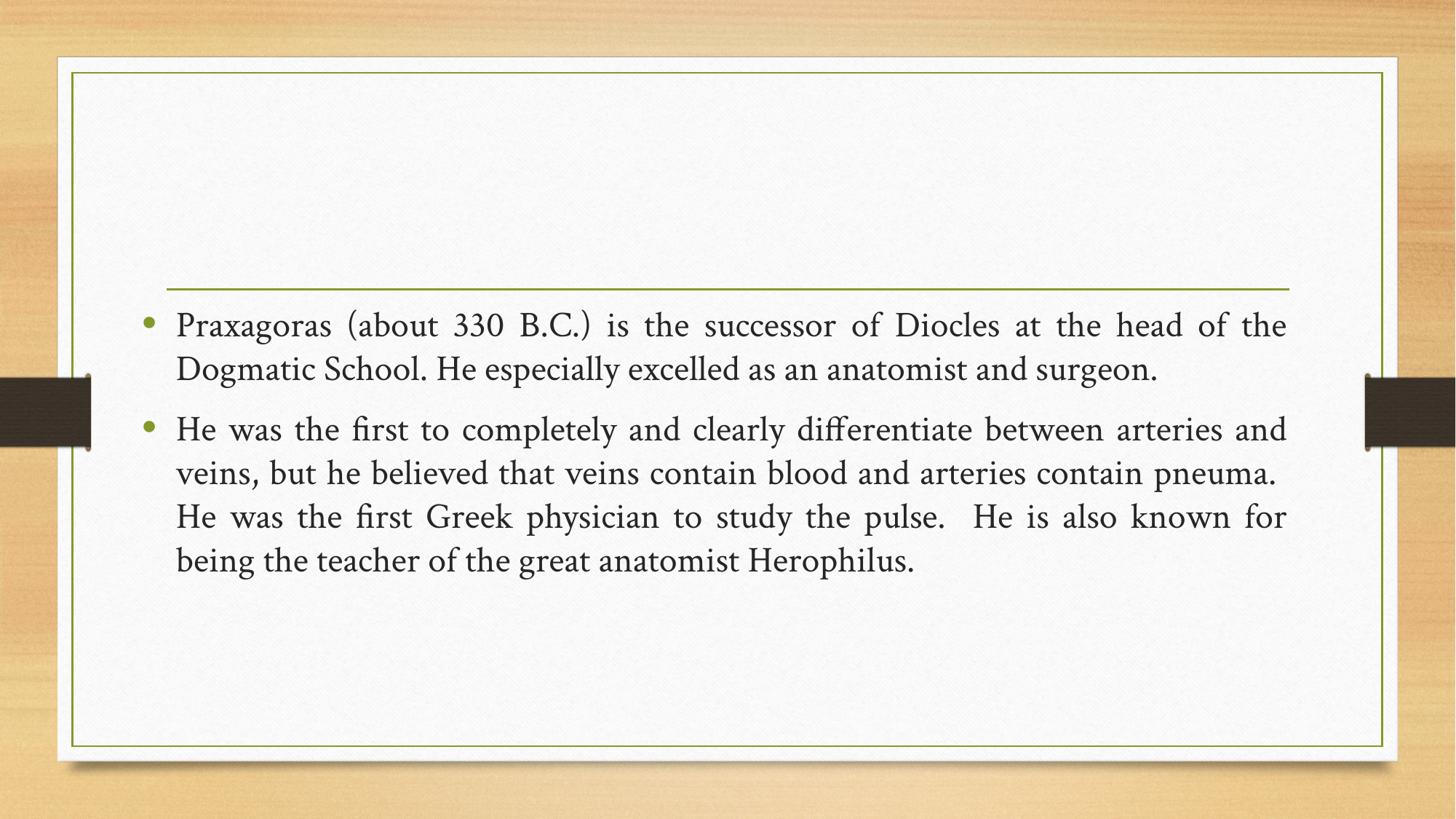

Praxagoras (about 330 B.C.) is the successor of Diocles at the head of the Dogmatic School. He especially excelled as an anatomist and surgeon.
He was the first to completely and clearly differentiate between arteries and veins, but he believed that veins contain blood and arteries contain pneuma.  He was the first Greek physician to study the pulse.  He is also known for being the teacher of the great anatomist Herophilus.